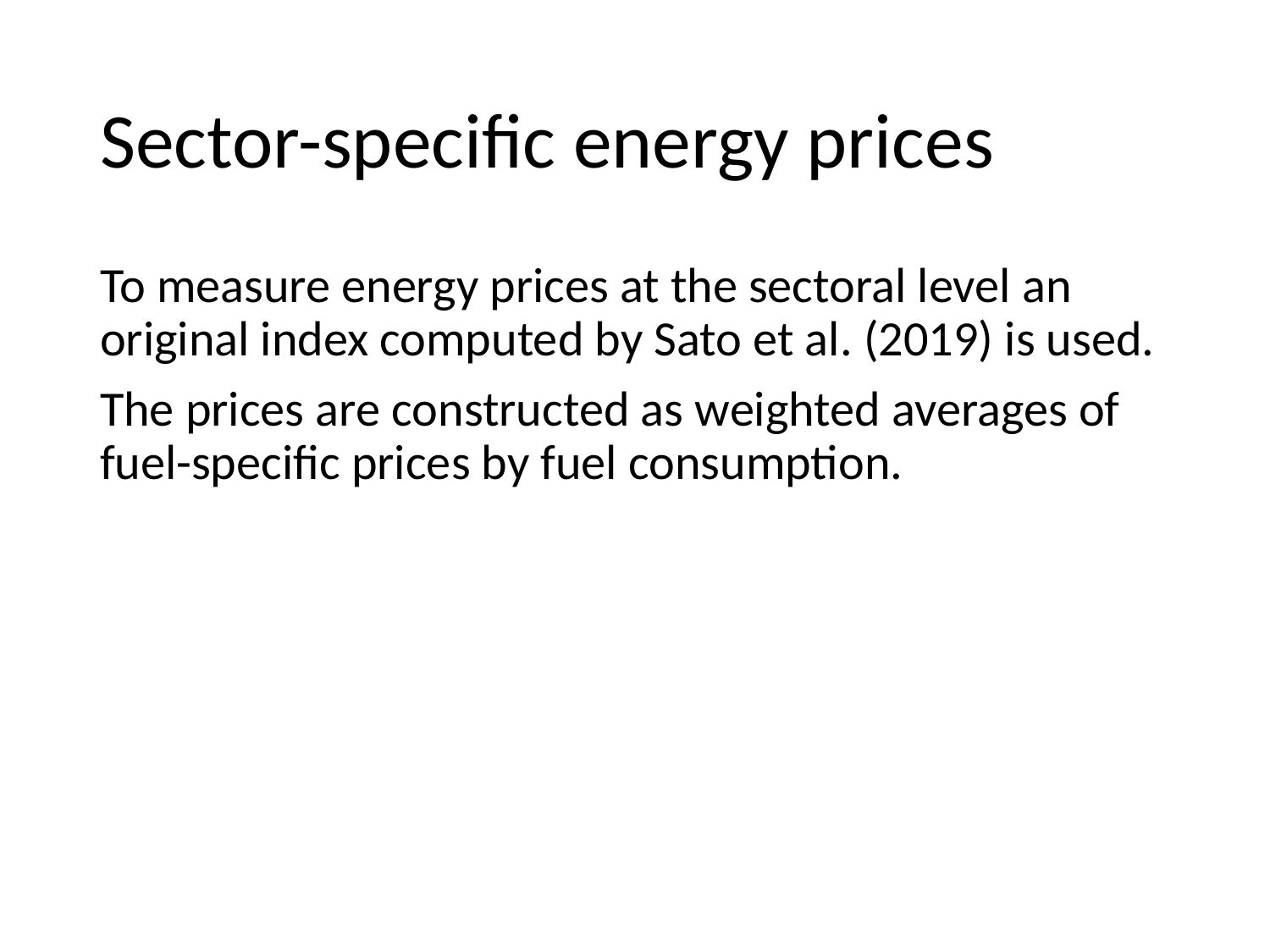

# Sector-specific energy prices
To measure energy prices at the sectoral level an original index computed by Sato et al. (2019) is used.
The prices are constructed as weighted averages of fuel-specific prices by fuel consumption.